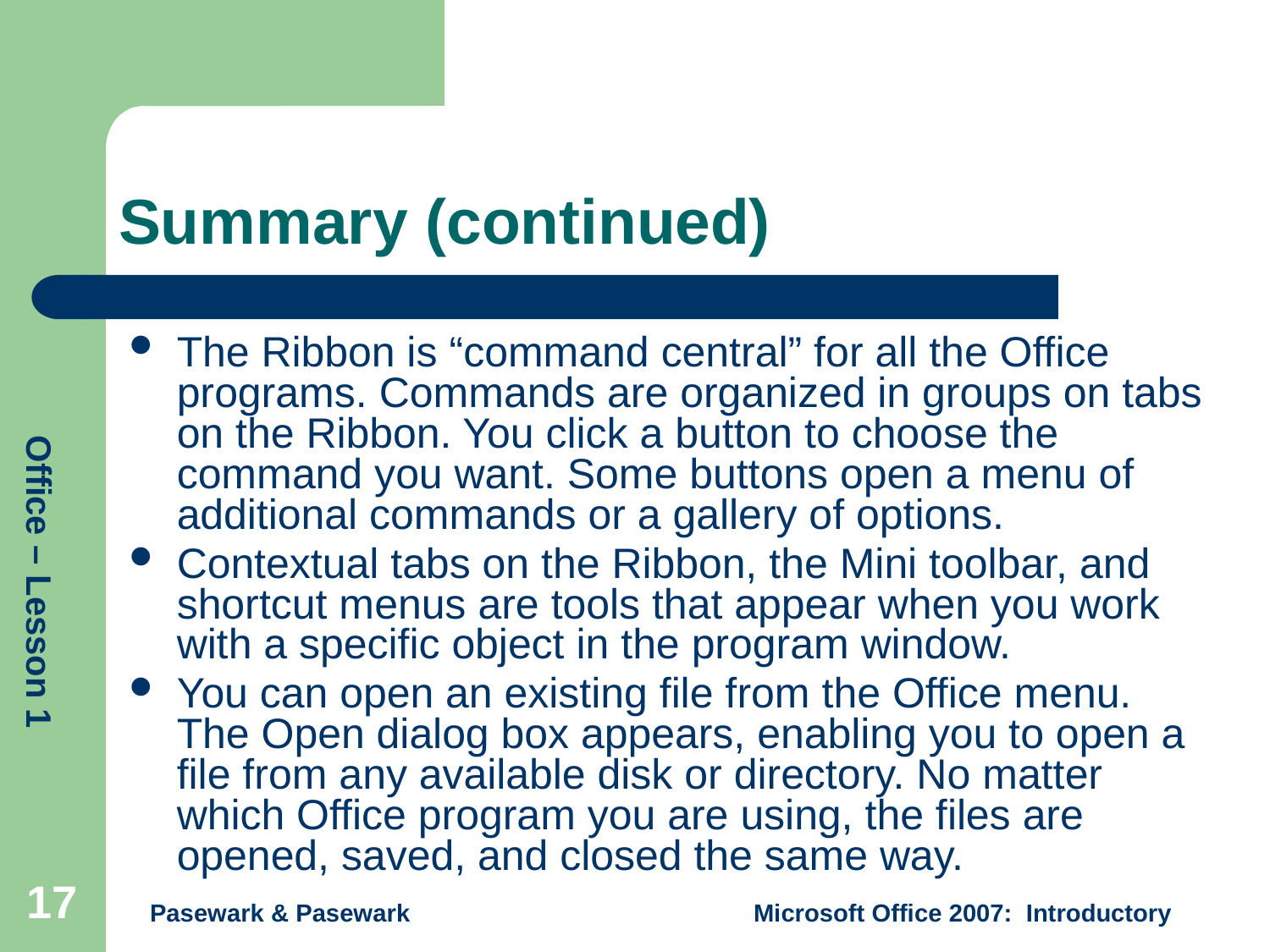

# Summary (continued)
The Ribbon is “command central” for all the Office programs. Commands are organized in groups on tabs on the Ribbon. You click a button to choose the command you want. Some buttons open a menu of additional commands or a gallery of options.
Contextual tabs on the Ribbon, the Mini toolbar, and shortcut menus are tools that appear when you work with a specific object in the program window.
You can open an existing file from the Office menu. The Open dialog box appears, enabling you to open a file from any available disk or directory. No matter which Office program you are using, the files are opened, saved, and closed the same way.

17
Pasewark & Pasewark
Microsoft Office 2007:  Introductory